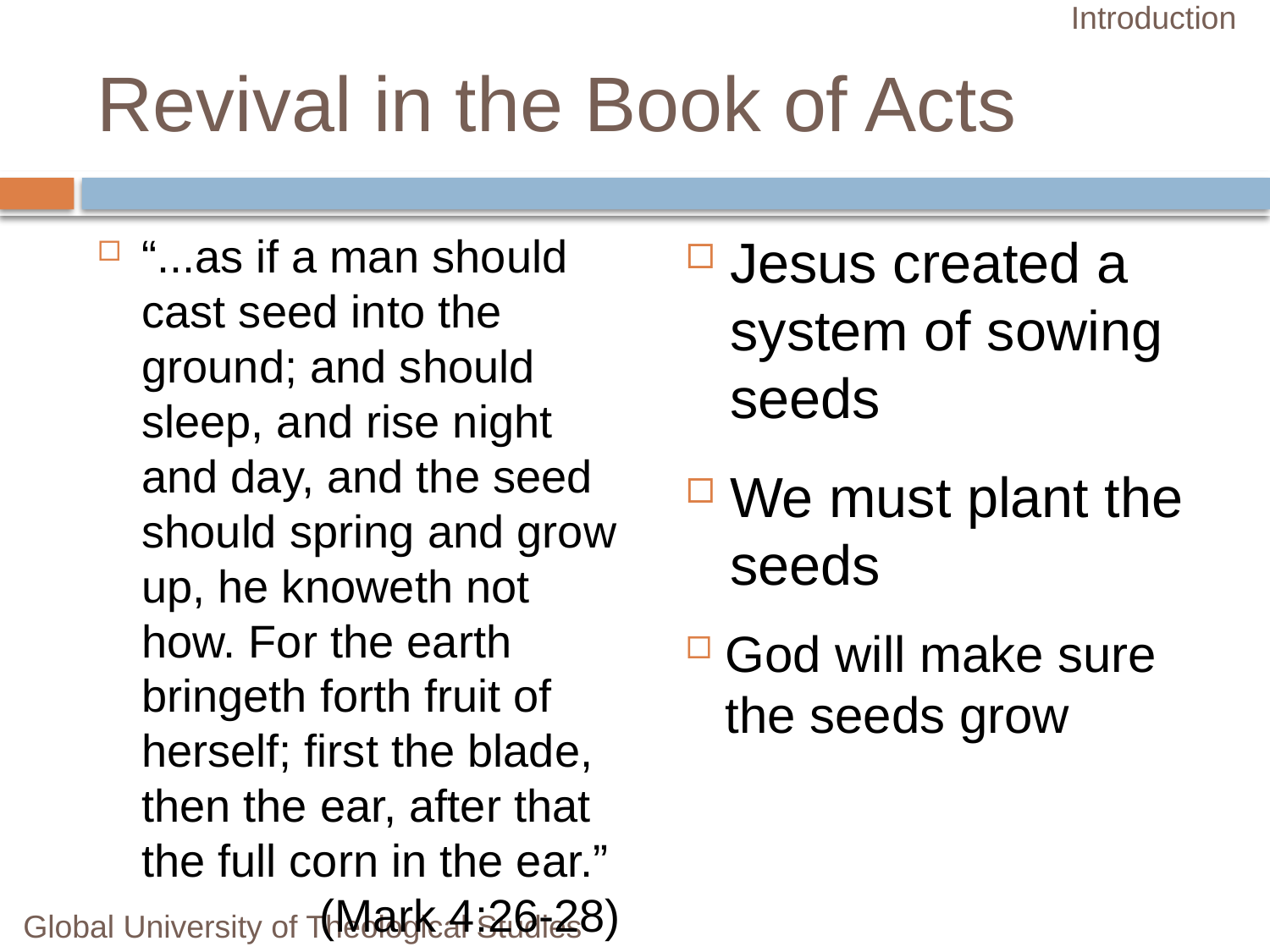

Introduction
# Revival in the Book of Acts
“...as if a man should cast seed into the ground; and should sleep, and rise night and day, and the seed should spring and grow up, he knoweth not how. For the earth bringeth forth fruit of herself; first the blade, then the ear, after that the full corn in the ear.”	    (Mark 4:26-28)
Jesus created a system of sowing seeds
We must plant the seeds
God will make sure the seeds grow
Global University of Theological Studies